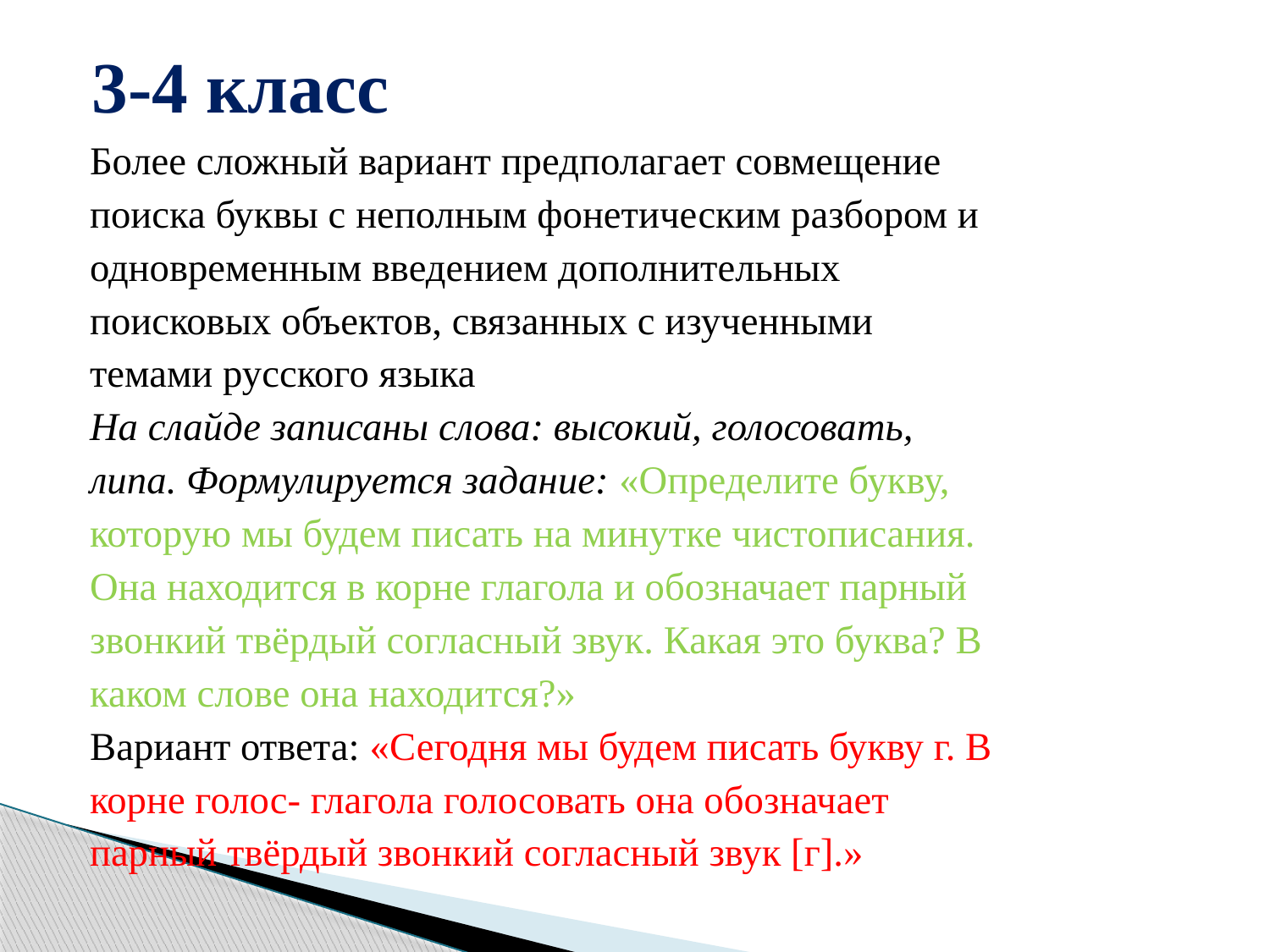

# 3-4 класс
Более сложный вариант предполагает совмещение
поиска буквы с неполным фонетическим разбором и
одновременным введением дополнительных
поисковых объектов, связанных с изученными
темами русского языка
На слайде записаны слова: высокий, голосовать,
липа. Формулируется задание: «Определите букву,
которую мы будем писать на минутке чистописания.
Она находится в корне глагола и обозначает парный
звонкий твёрдый согласный звук. Какая это буква? В
каком слове она находится?»
Вариант ответа: «Сегодня мы будем писать букву г. В
корне голос- глагола голосовать она обозначает
парный твёрдый звонкий согласный звук [г].»